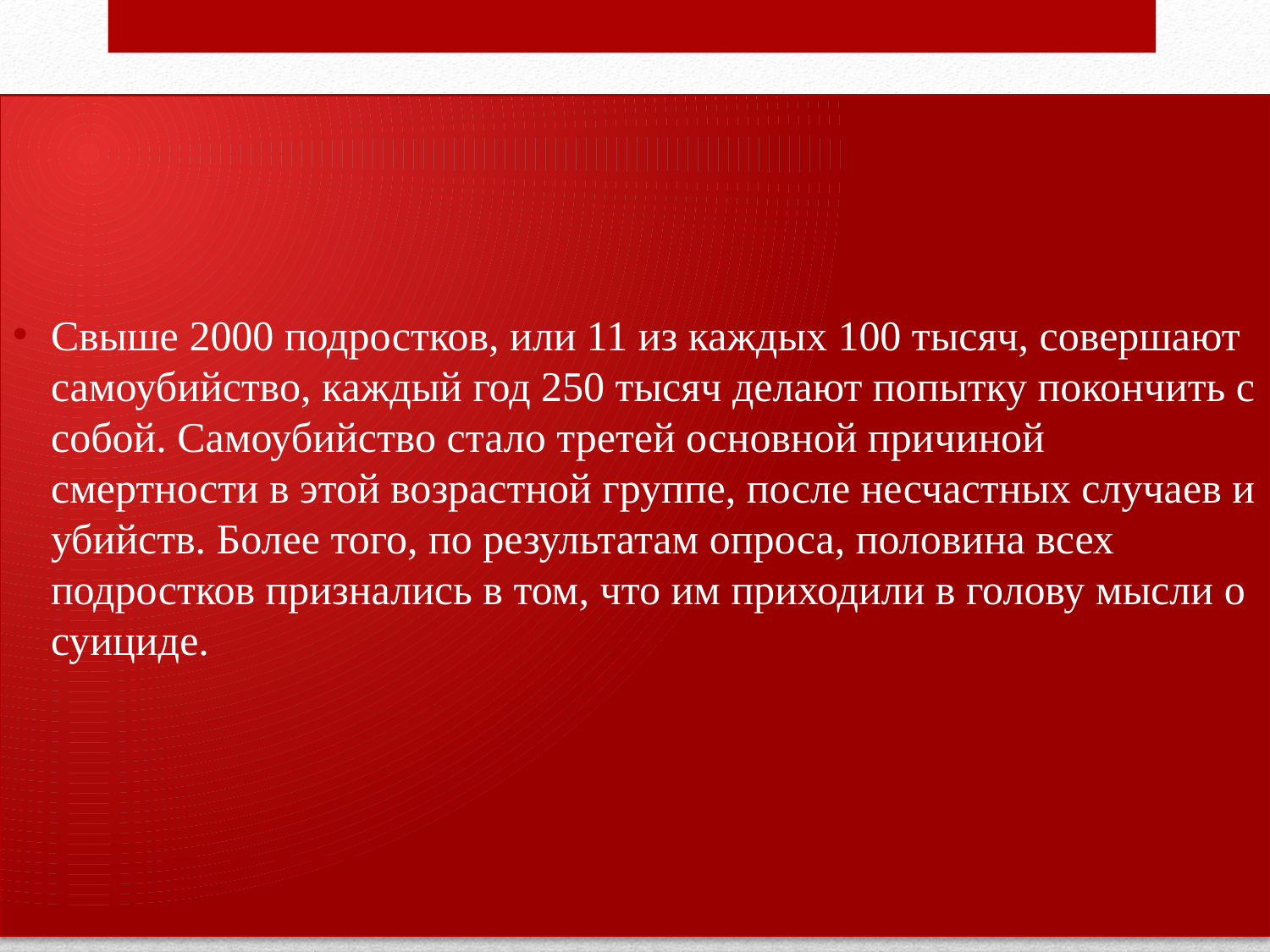

Свыше 2000 подростков, или 11 из каждых 100 тысяч, совершают самоубийство, каждый год 250 тысяч делают попытку покончить с собой. Самоубийство стало третей основной причиной смертности в этой возрастной группе, после несчастных случаев и убийств. Более того, по результатам опроса, половина всех подростков признались в том, что им приходили в голову мысли о суициде.

#